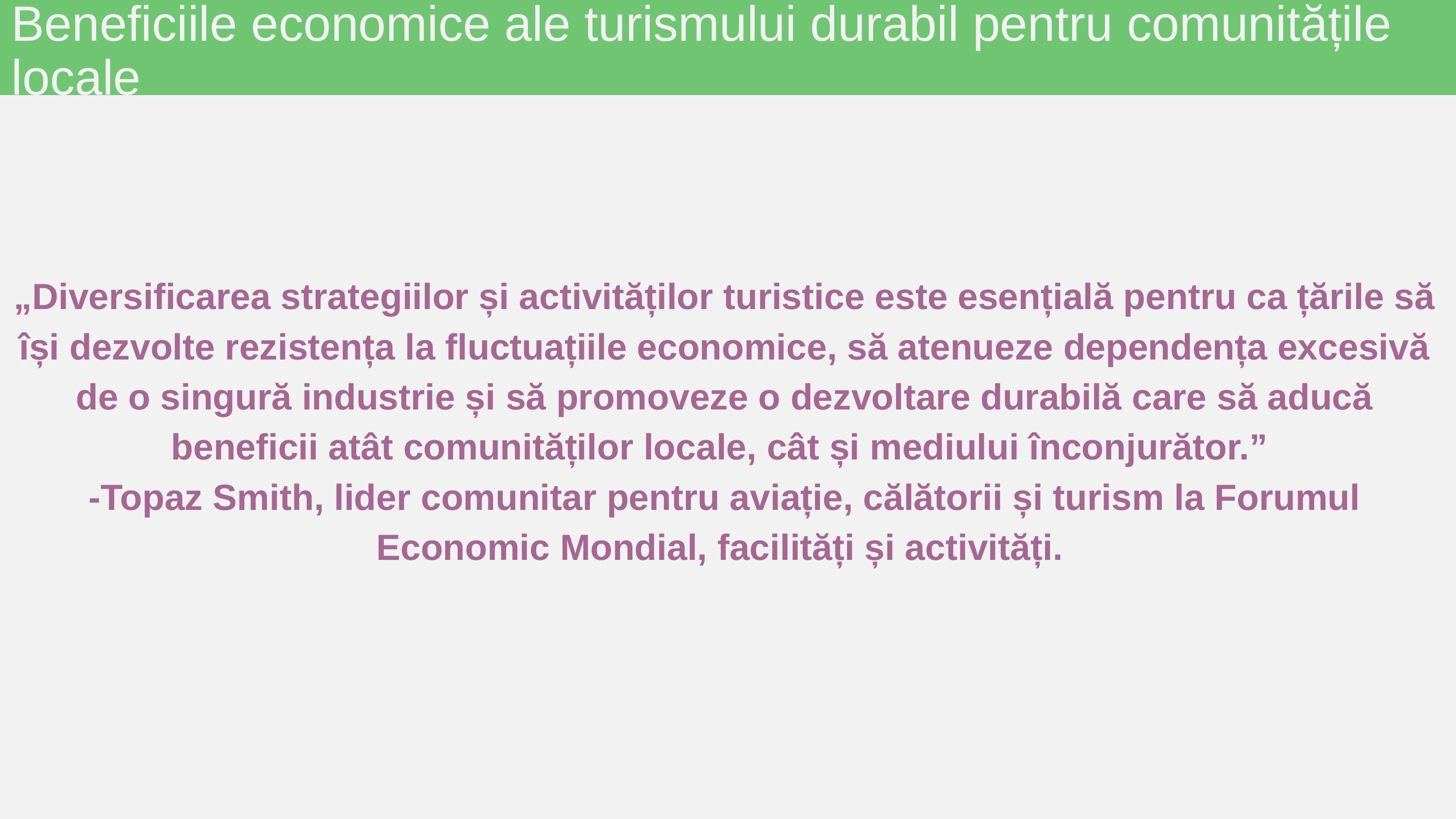

Beneficiile economice ale turismului durabil pentru comunitățile locale

„Diversificarea strategiilor și activităților turistice este esențială pentru ca țările să își dezvolte rezistența la fluctuațiile economice, să atenueze dependența excesivă de o singură industrie și să promoveze o dezvoltare durabilă care să aducă beneficii atât comunităților locale, cât și mediului înconjurător.”
-Topaz Smith, lider comunitar pentru aviație, călătorii și turism la Forumul Economic Mondial, facilități și activități.